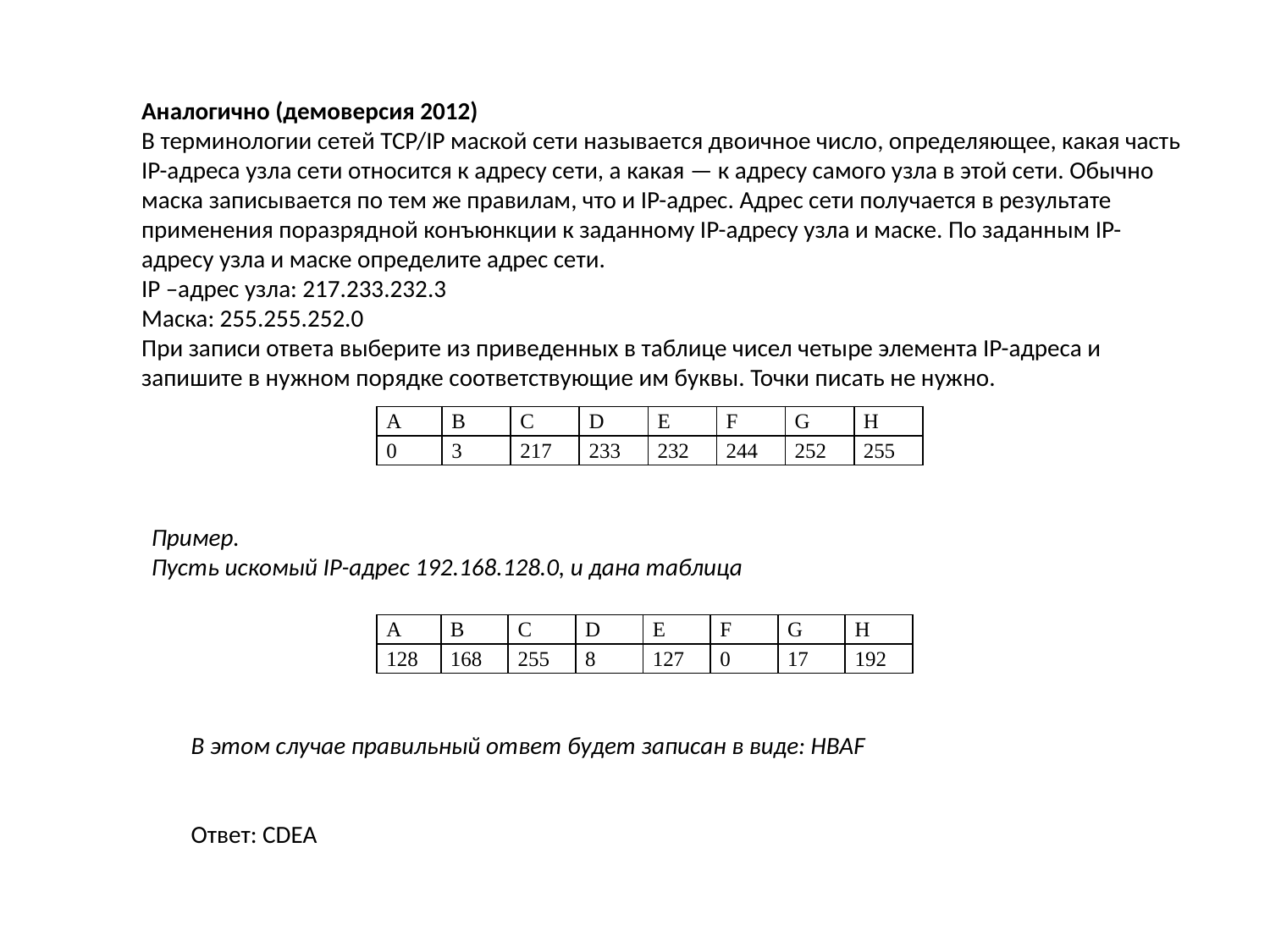

Аналогично (демоверсия 2012)
В терминологии сетей TCP/IP маской сети называется двоичное число, определяющее, какая часть IP-адреса узла сети относится к адресу сети, а какая — к адресу самого узла в этой сети. Обычно маска записывается по тем же правилам, что и IP-адрес. Адрес сети получается в результате применения поразрядной конъюнкции к заданному IP-адресу узла и маске. По заданным IP-адресу узла и маске определите адрес сети.
IP –адрес узла: 217.233.232.3
Маска: 255.255.252.0
При записи ответа выберите из приведенных в таблице чисел четыре элемента IP-адреса и запишите в нужном порядке соответствующие им буквы. Точки писать не нужно.
| A | B | C | D | E | F | G | H |
| --- | --- | --- | --- | --- | --- | --- | --- |
| 0 | 3 | 217 | 233 | 232 | 244 | 252 | 255 |
Пример.
Пусть искомый IP-адрес 192.168.128.0, и дана таблица

| A | B | C | D | E | F | G | H |
| --- | --- | --- | --- | --- | --- | --- | --- |
| 128 | 168 | 255 | 8 | 127 | 0 | 17 | 192 |
В этом случае правильный ответ будет записан в виде: HBAF

Ответ: CDEA